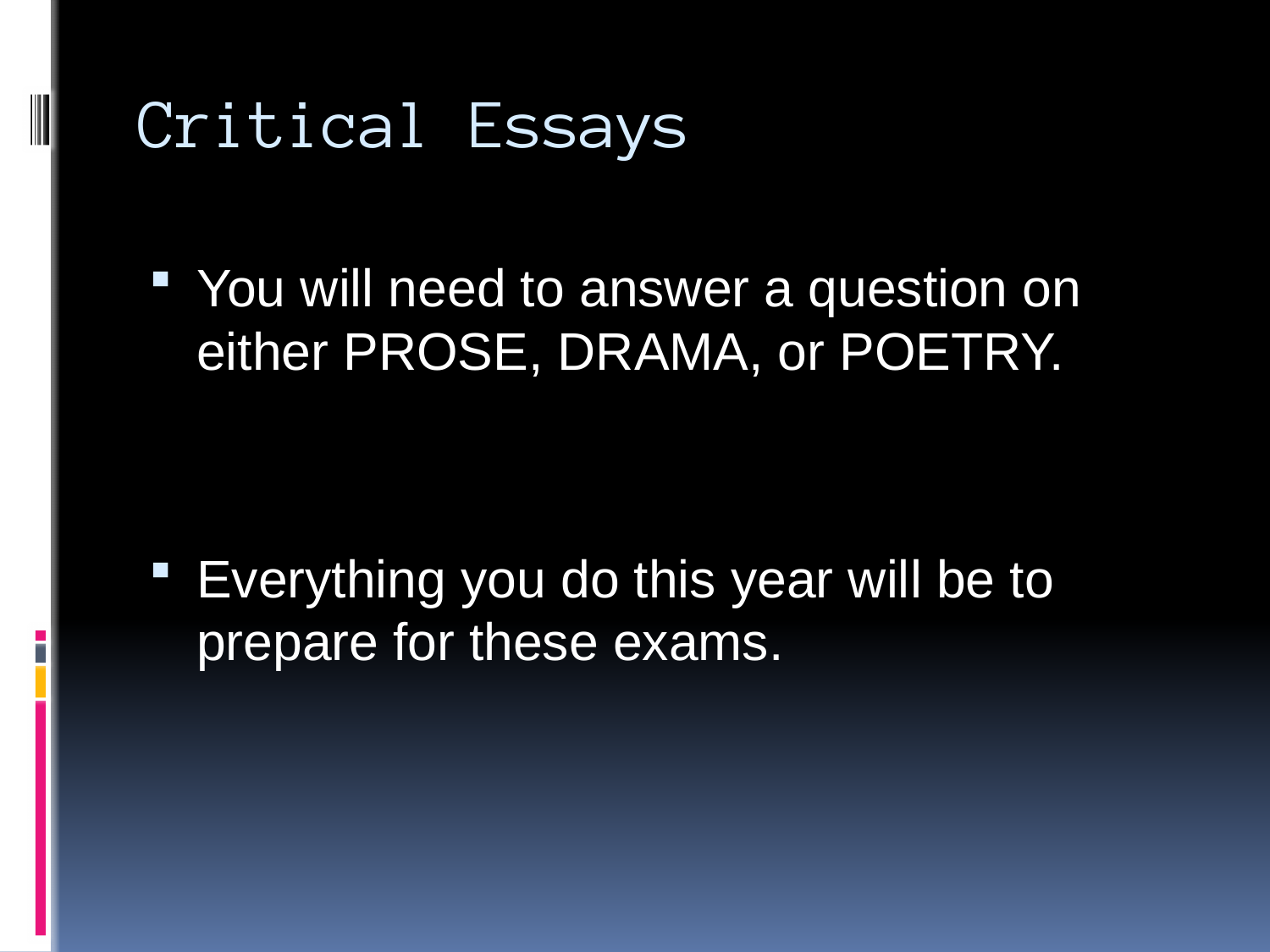

# Critical Essays
You will need to answer a question on either PROSE, DRAMA, or POETRY.

Everything you do this year will be to prepare for these exams.